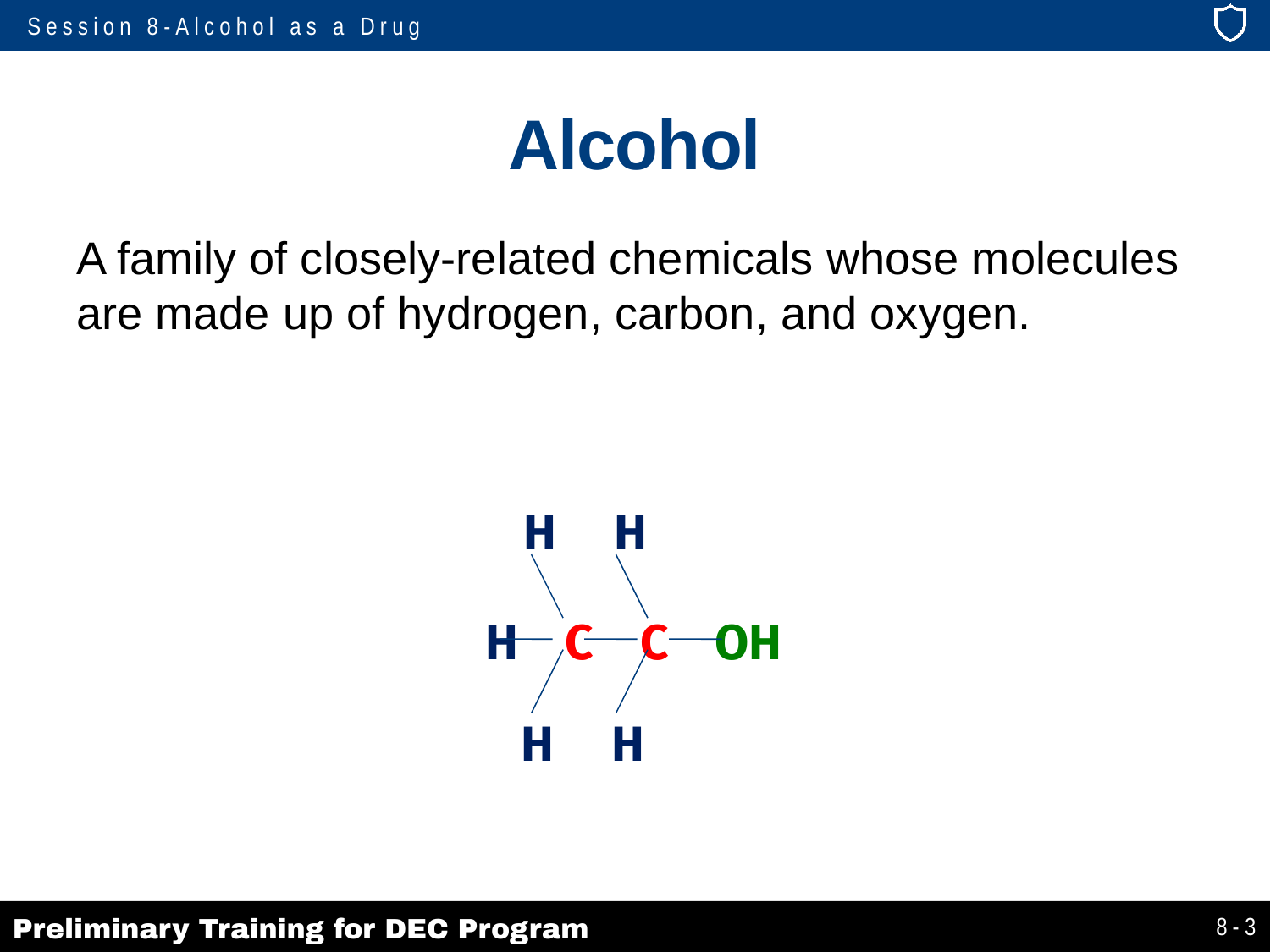

# Alcohol
A family of closely-related chemicals whose molecules are made up of hydrogen, carbon, and oxygen.

    H     H

 H    C    C    OH

    H     H

8-3